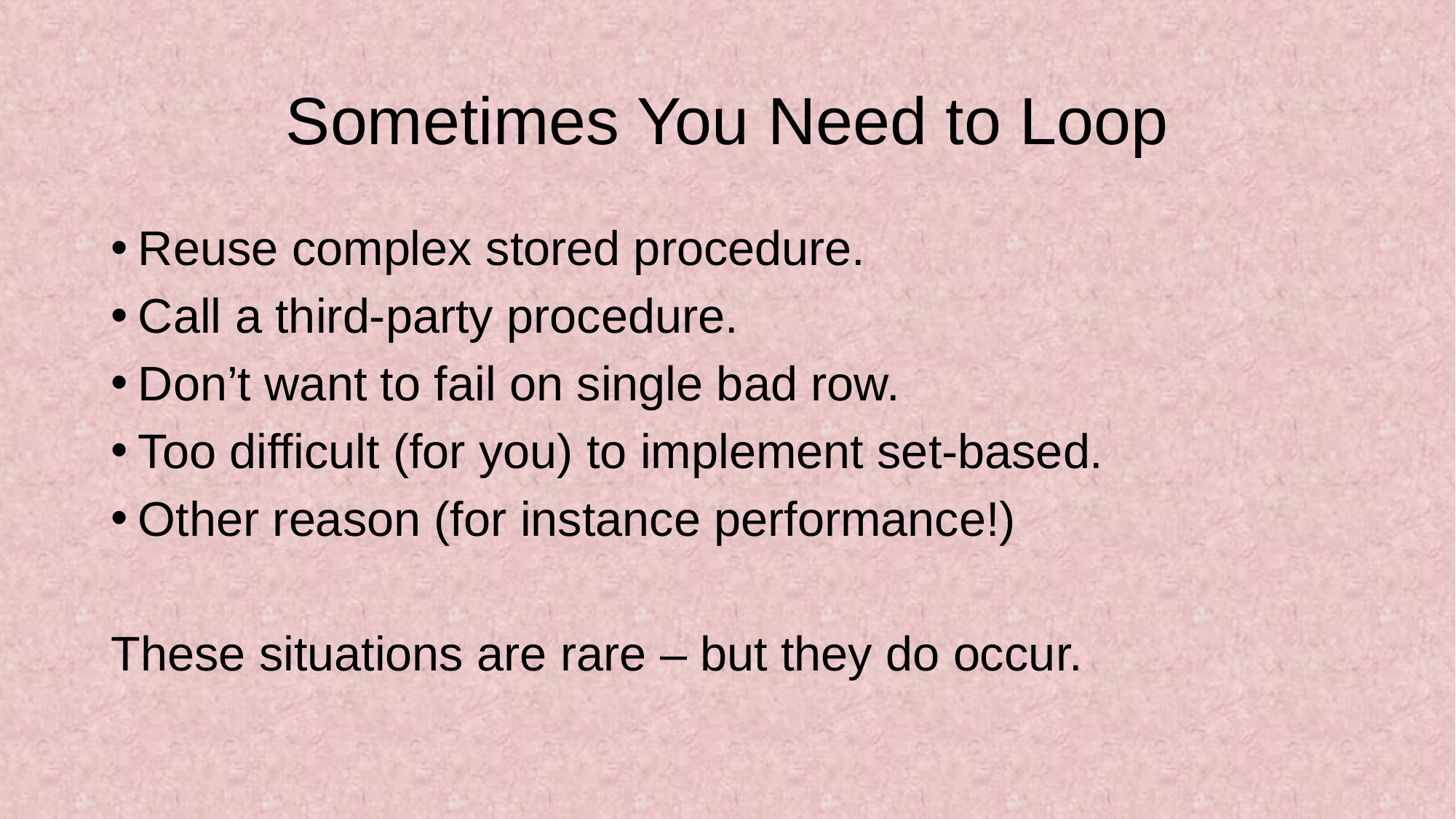

# Sometimes You Need to Loop
Reuse complex stored procedure.
Call a third-party procedure.
Don’t want to fail on single bad row.
Too difficult (for you) to implement set-based.
Other reason (for instance performance!)

These situations are rare – but they do occur.